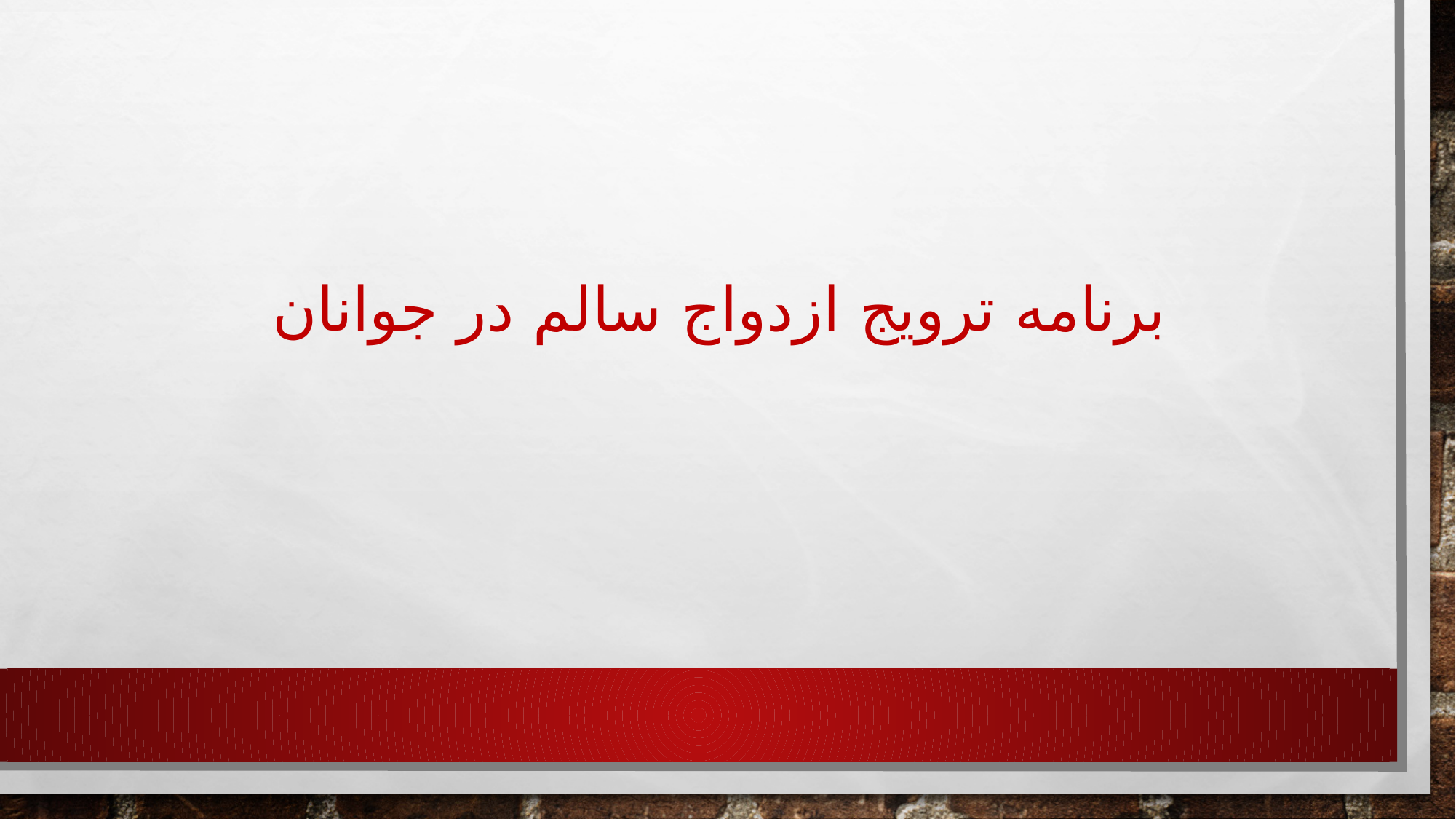

# برنامه ترویج ازدواج سالم در جوانان